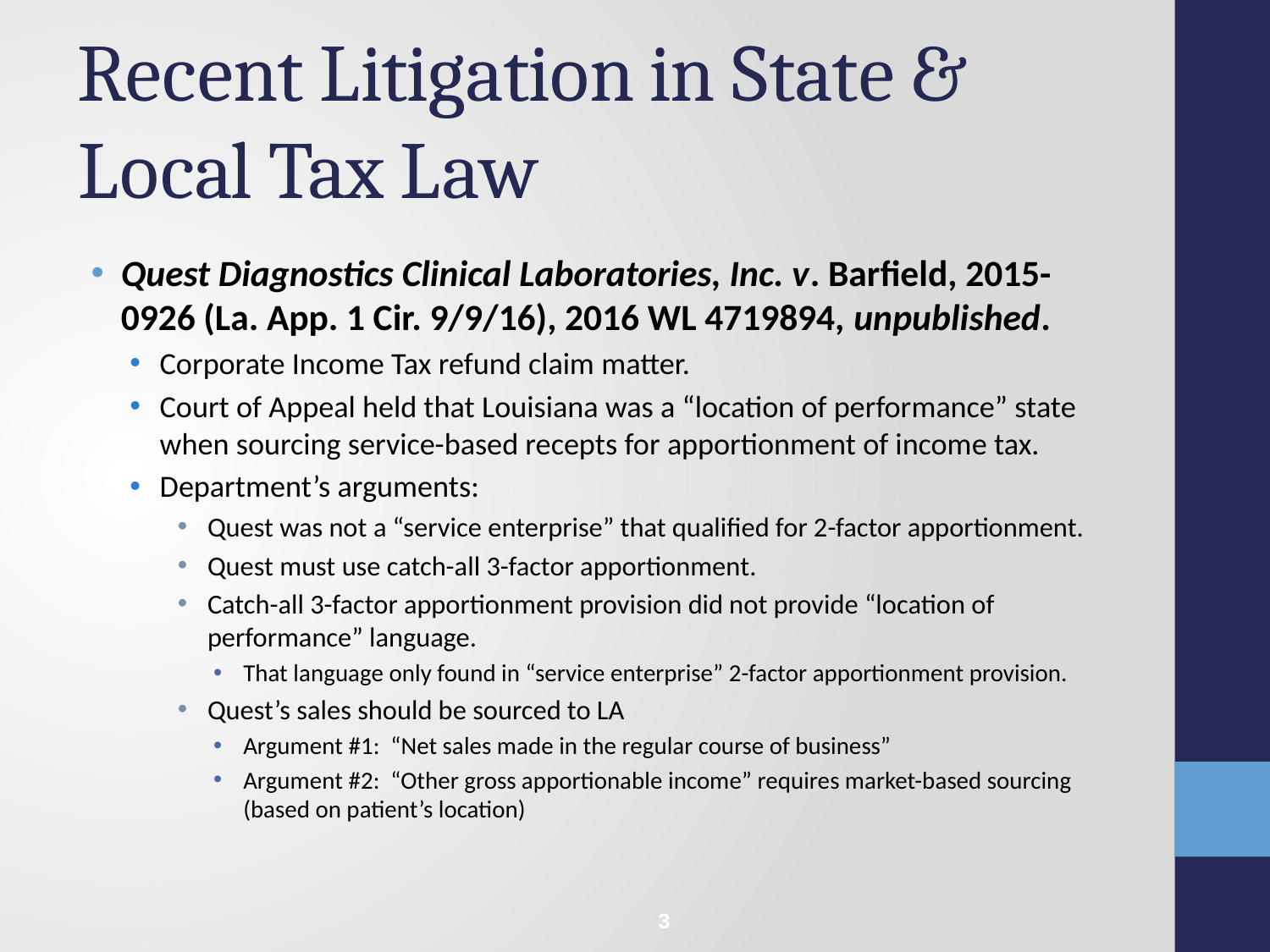

# Recent Litigation in State & Local Tax Law
Quest Diagnostics Clinical Laboratories, Inc. v. Barfield, 2015-0926 (La. App. 1 Cir. 9/9/16), 2016 WL 4719894, unpublished.
Corporate Income Tax refund claim matter.
Court of Appeal held that Louisiana was a “location of performance” state when sourcing service-based recepts for apportionment of income tax.
Department’s arguments:
Quest was not a “service enterprise” that qualified for 2-factor apportionment.
Quest must use catch-all 3-factor apportionment.
Catch-all 3-factor apportionment provision did not provide “location of performance” language.
That language only found in “service enterprise” 2-factor apportionment provision.
Quest’s sales should be sourced to LA
Argument #1:  “Net sales made in the regular course of business”
Argument #2:  “Other gross apportionable income” requires market-based sourcing (based on patient’s location)

3